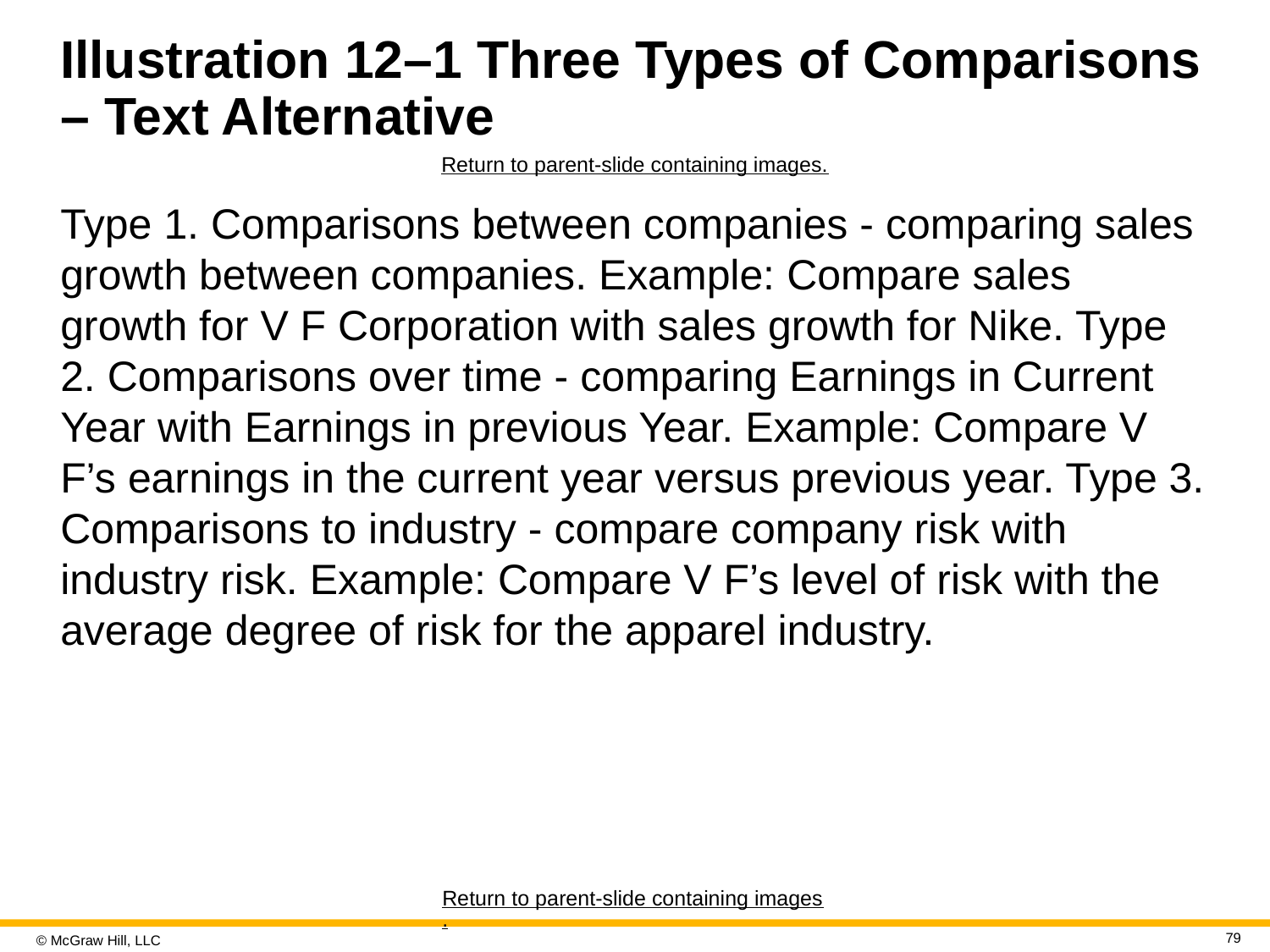

# Illustration 12–1 Three Types of Comparisons – Text Alternative
Return to parent-slide containing images.
Type 1. Comparisons between companies - comparing sales growth between companies. Example: Compare sales growth for V F Corporation with sales growth for Nike. Type 2. Comparisons over time - comparing Earnings in Current Year with Earnings in previous Year. Example: Compare V F’s earnings in the current year versus previous year. Type 3. Comparisons to industry - compare company risk with industry risk. Example: Compare V F’s level of risk with the average degree of risk for the apparel industry.
Return to parent-slide containing images.
79